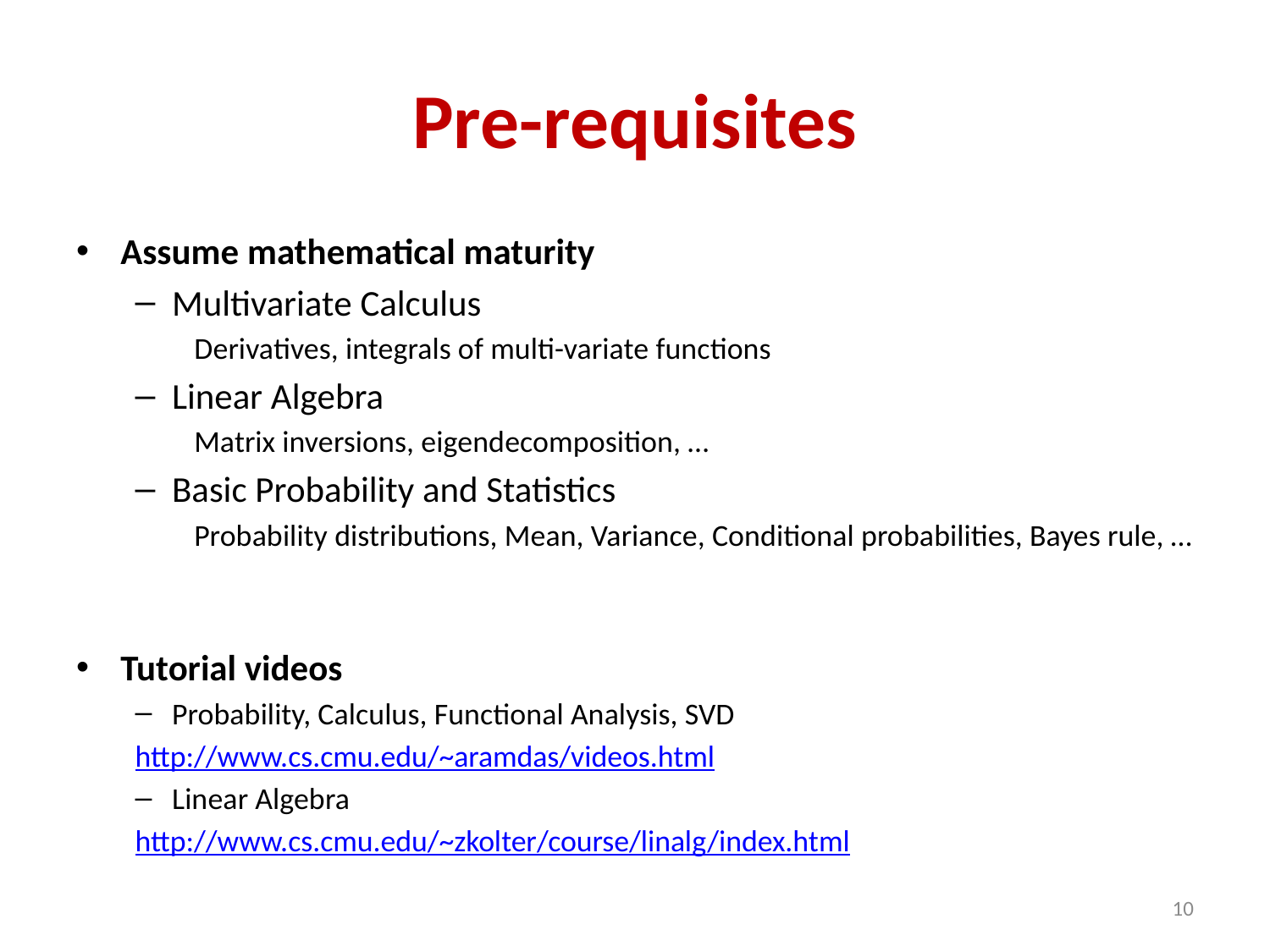

# Pre-requisites
Assume mathematical maturity
Multivariate Calculus
Derivatives, integrals of multi-variate functions
Linear Algebra
Matrix inversions, eigendecomposition, …
Basic Probability and Statistics
Probability distributions, Mean, Variance, Conditional probabilities, Bayes rule, …

Tutorial videos
Probability, Calculus, Functional Analysis, SVD
	http://www.cs.cmu.edu/~aramdas/videos.html
Linear Algebra
	http://www.cs.cmu.edu/~zkolter/course/linalg/index.html
10